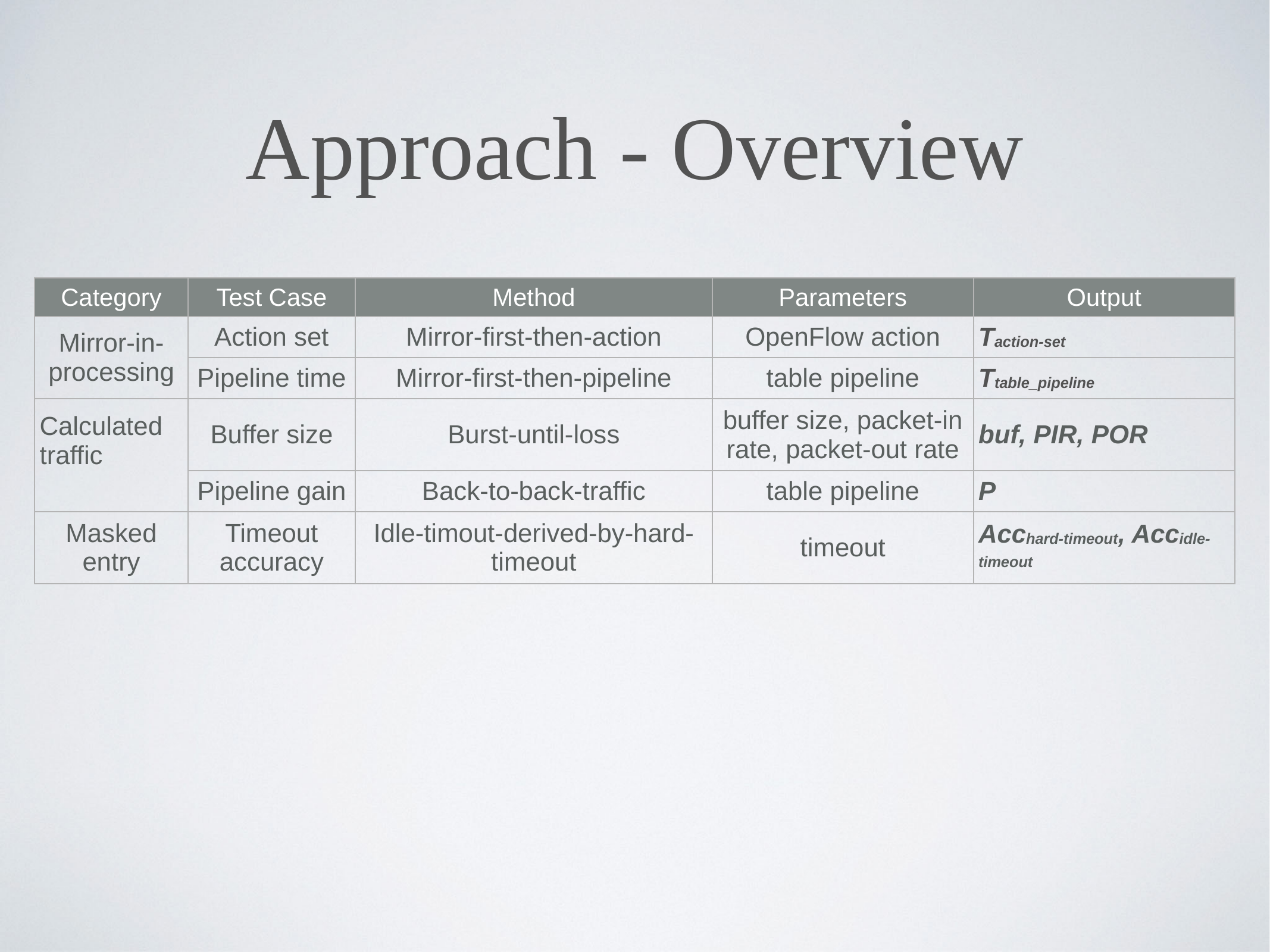

17
# Approach - Overview
| Category | Test Case | Method | Parameters | Output |
| --- | --- | --- | --- | --- |
| Mirror-in-processing | Action set | Mirror-first-then-action | OpenFlow action | Taction-set |
|  | Pipeline time | Mirror-first-then-pipeline | table pipeline | Ttable\_pipeline |
| Calculated traffic | Buffer size | Burst-until-loss | buffer size, packet-in rate, packet-out rate | buf, PIR, POR |
|  | Pipeline gain | Back-to-back-traffic | table pipeline | P |
| Masked entry | Timeout accuracy | Idle-timout-derived-by-hard-timeout | timeout | Acchard-timeout, Accidle-timeout |